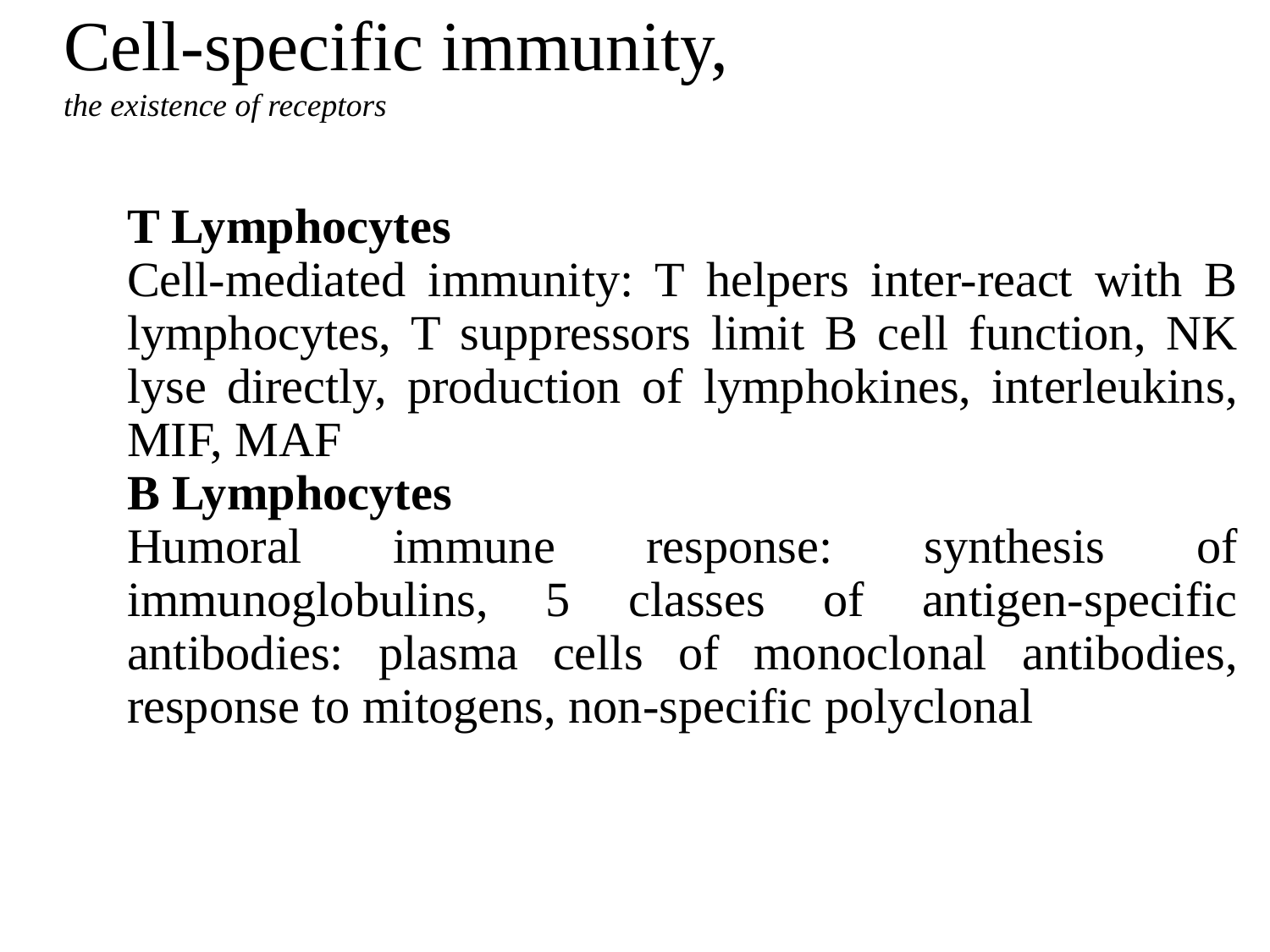

# Cell-specific immunity, the existence of receptors
T Lymphocytes
Cell-mediated immunity: T helpers inter-react with B lymphocytes, T suppressors limit B cell function, NK lyse directly, production of lymphokines, interleukins, MIF, MAF
B Lymphocytes
Humoral immune response: synthesis of immunoglobulins, 5 classes of antigen-specific antibodies: plasma cells of monoclonal antibodies, response to mitogens, non-specific polyclonal